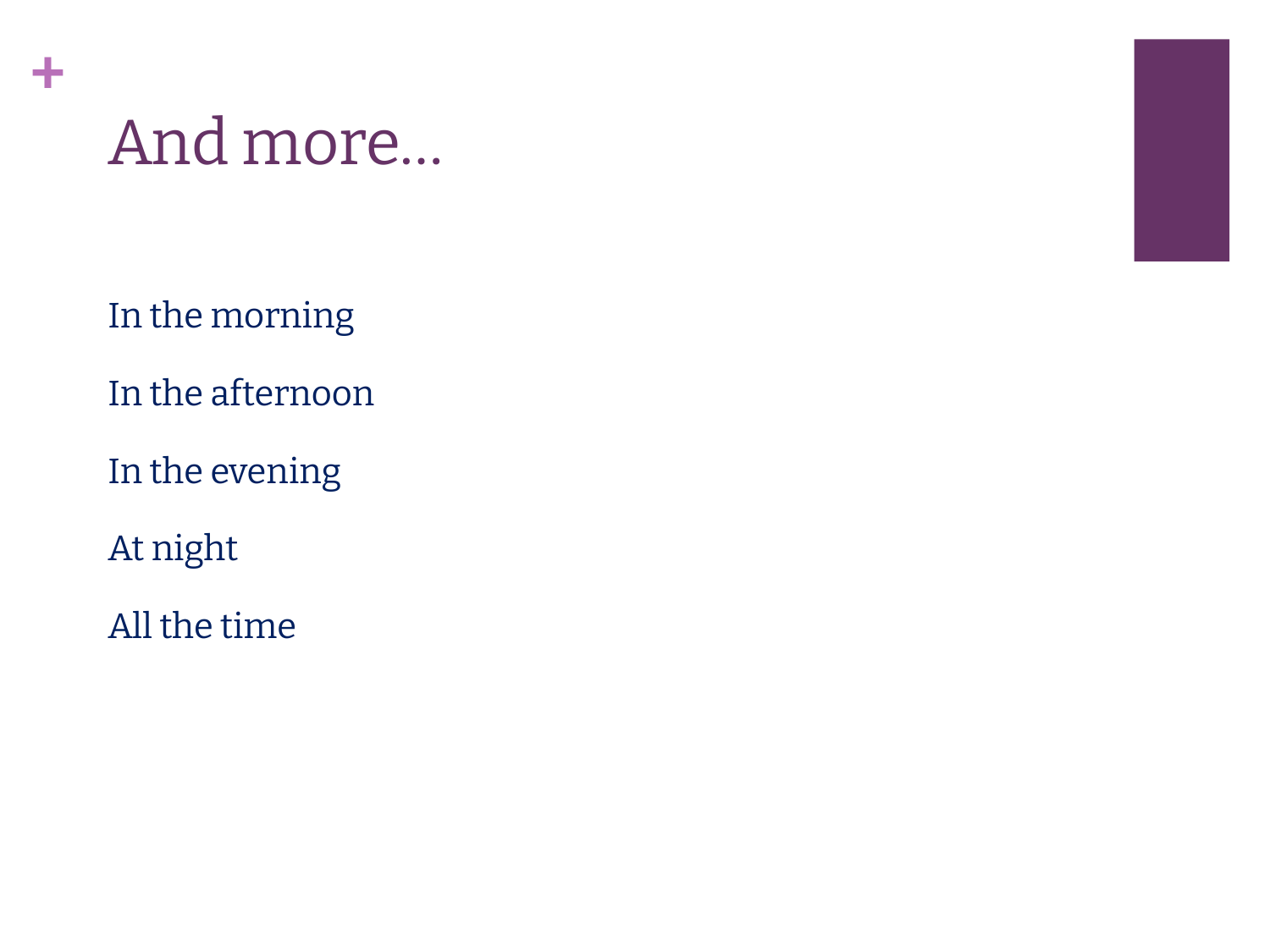

And more…
In the morning
In the afternoon
In the evening
At night
All the time